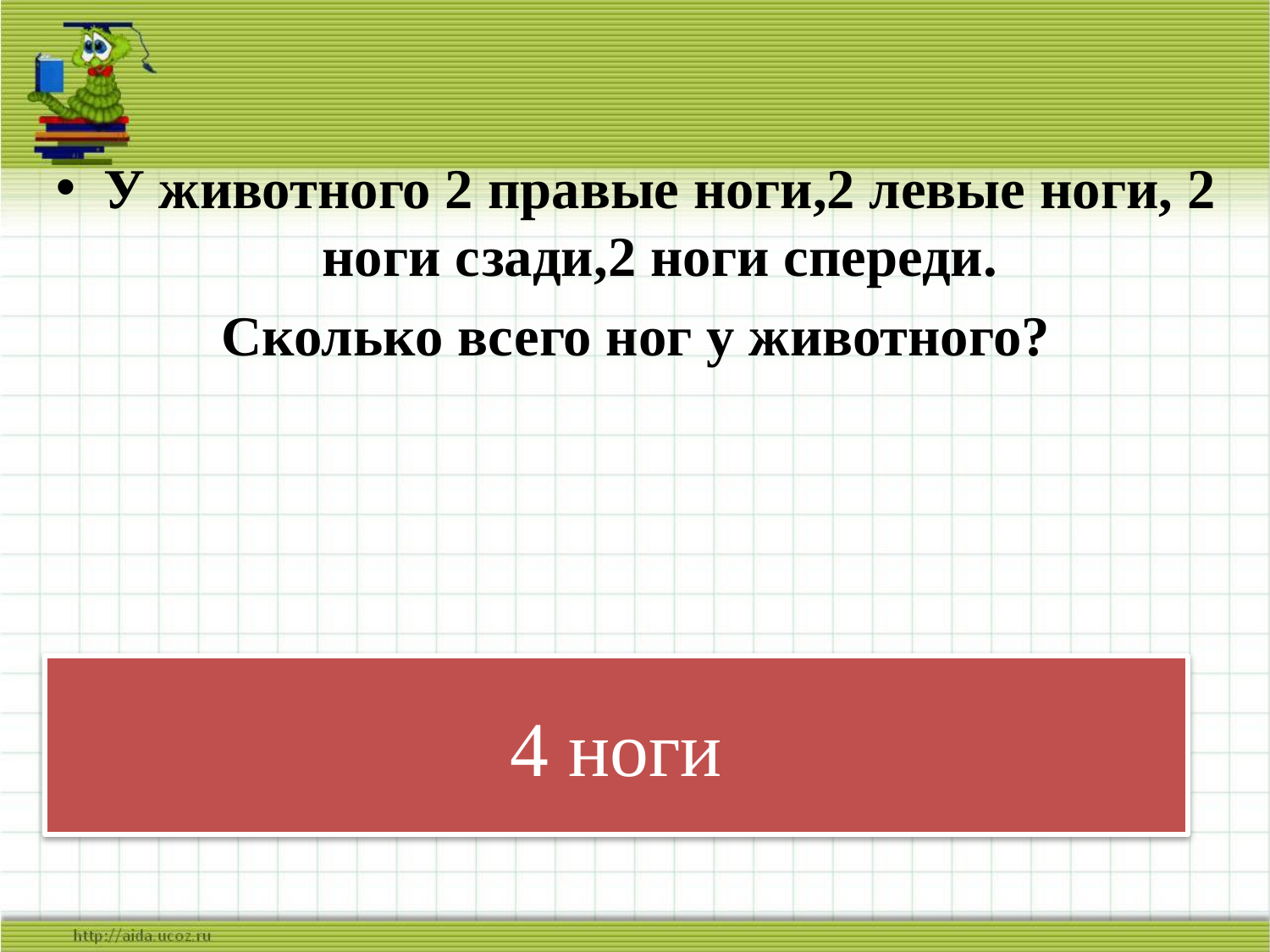

У животного 2 правые ноги,2 левые ноги, 2 ноги сзади,2 ноги спереди.
Сколько всего ног у животного?

# 4 ноги